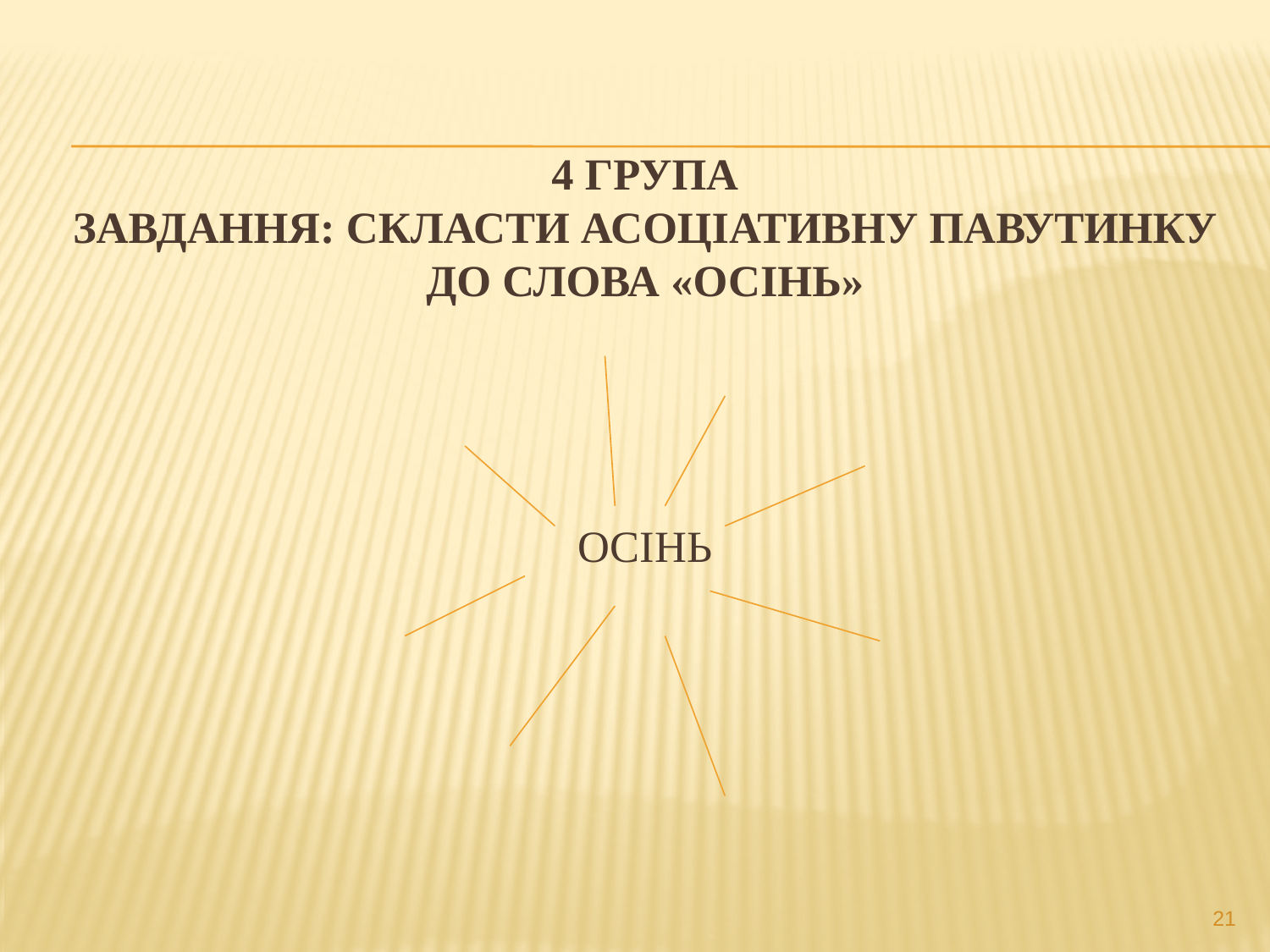

# 4 група Завдання: Скласти асоціативну павутинку до слова «Осінь»     ОСІНЬ
21